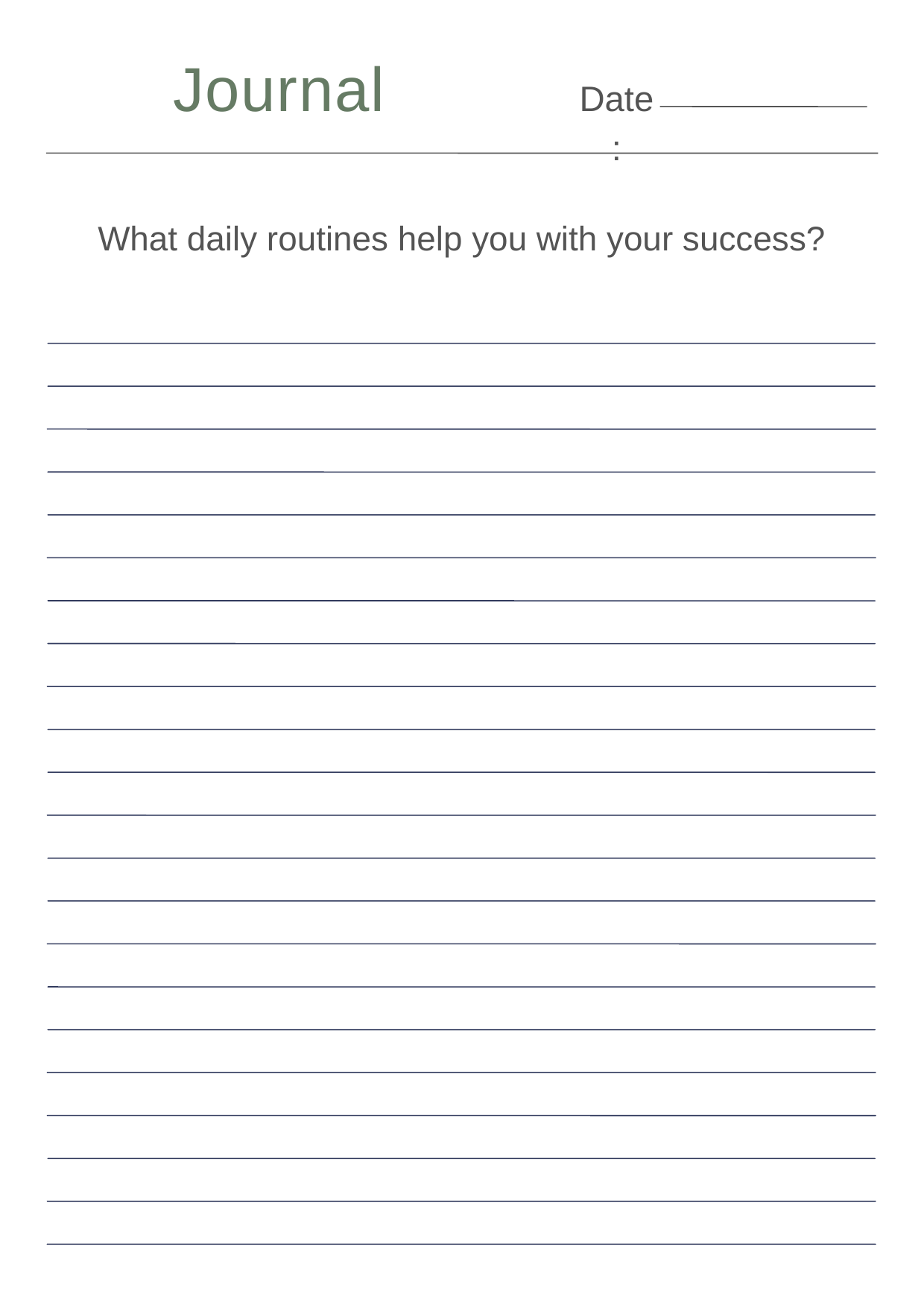

Journal
Date:

What daily routines help you with your success?